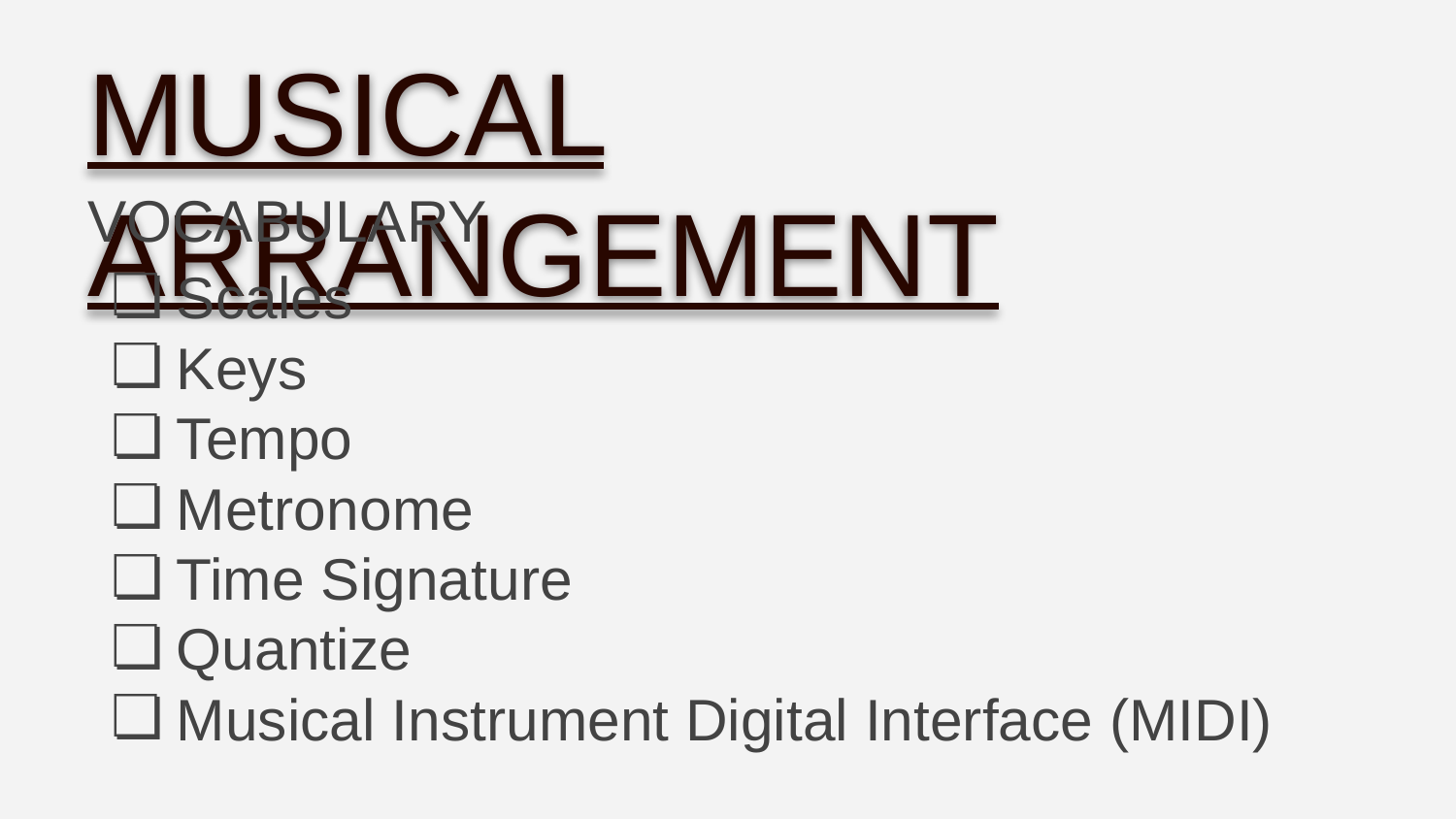

MUSICAL ARRANGEMENT

VOCABULARY
Scales
Keys
Tempo
Metronome
Time Signature
Quantize
Musical Instrument Digital Interface (MIDI)